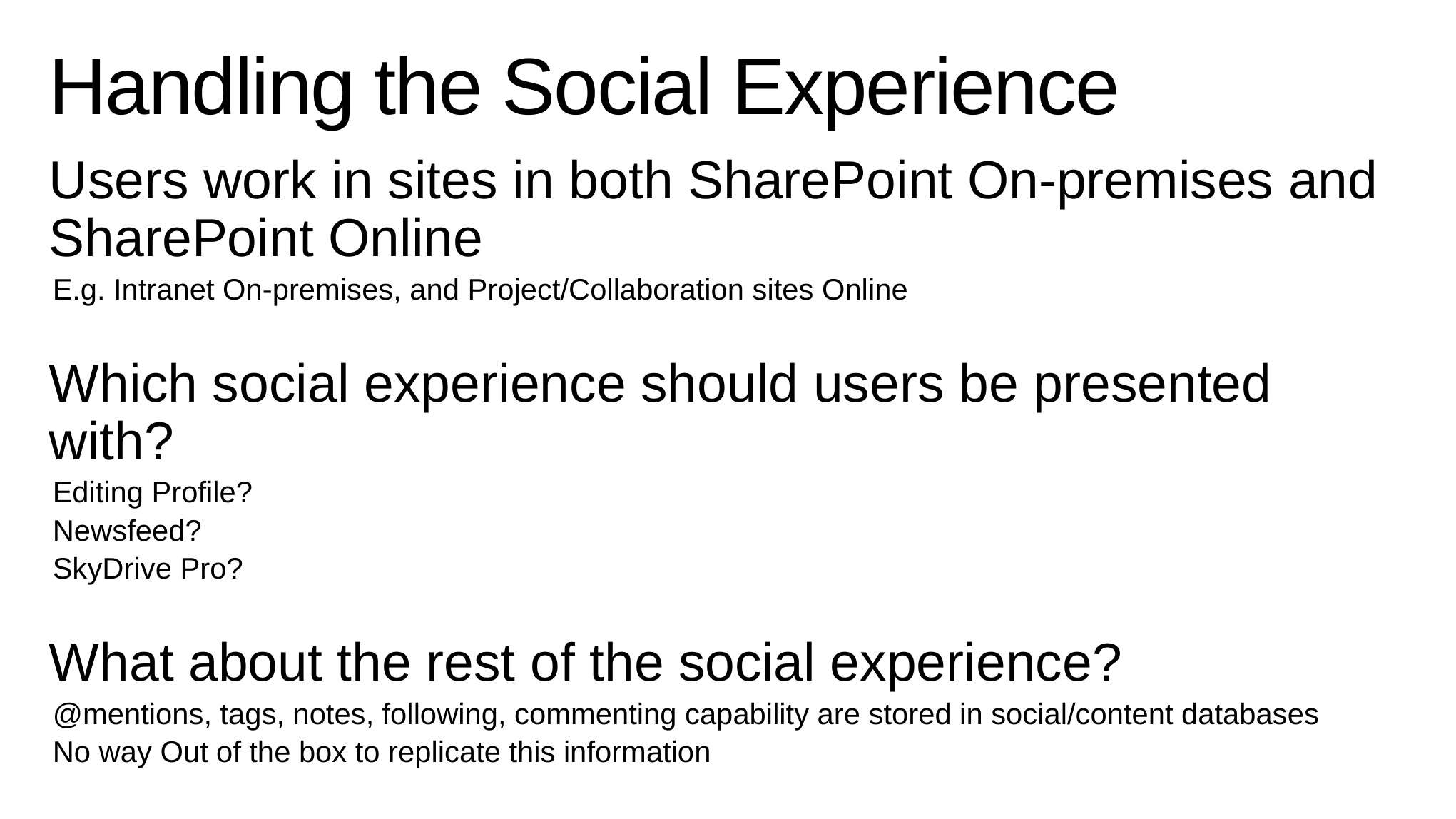

# Handling the Social Experience
Users work in sites in both SharePoint On-premises and SharePoint Online
E.g. Intranet On-premises, and Project/Collaboration sites Online

Which social experience should users be presented with?
Editing Profile?
Newsfeed?
SkyDrive Pro?

What about the rest of the social experience?
@mentions, tags, notes, following, commenting capability are stored in social/content databases
No way Out of the box to replicate this information